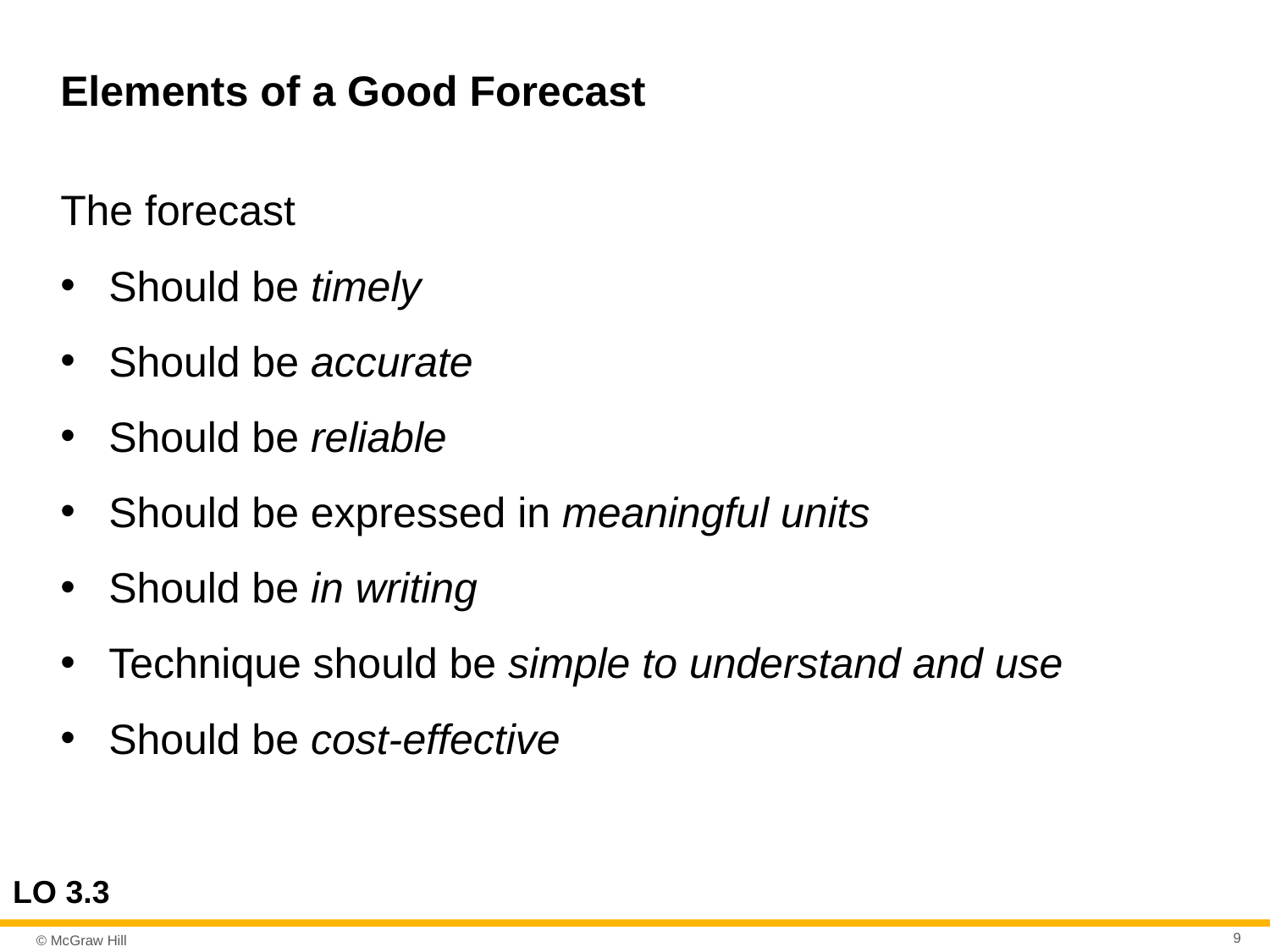

# Elements of a Good Forecast
The forecast
Should be timely
Should be accurate
Should be reliable
Should be expressed in meaningful units
Should be in writing
Technique should be simple to understand and use
Should be cost-effective
LO 3.3